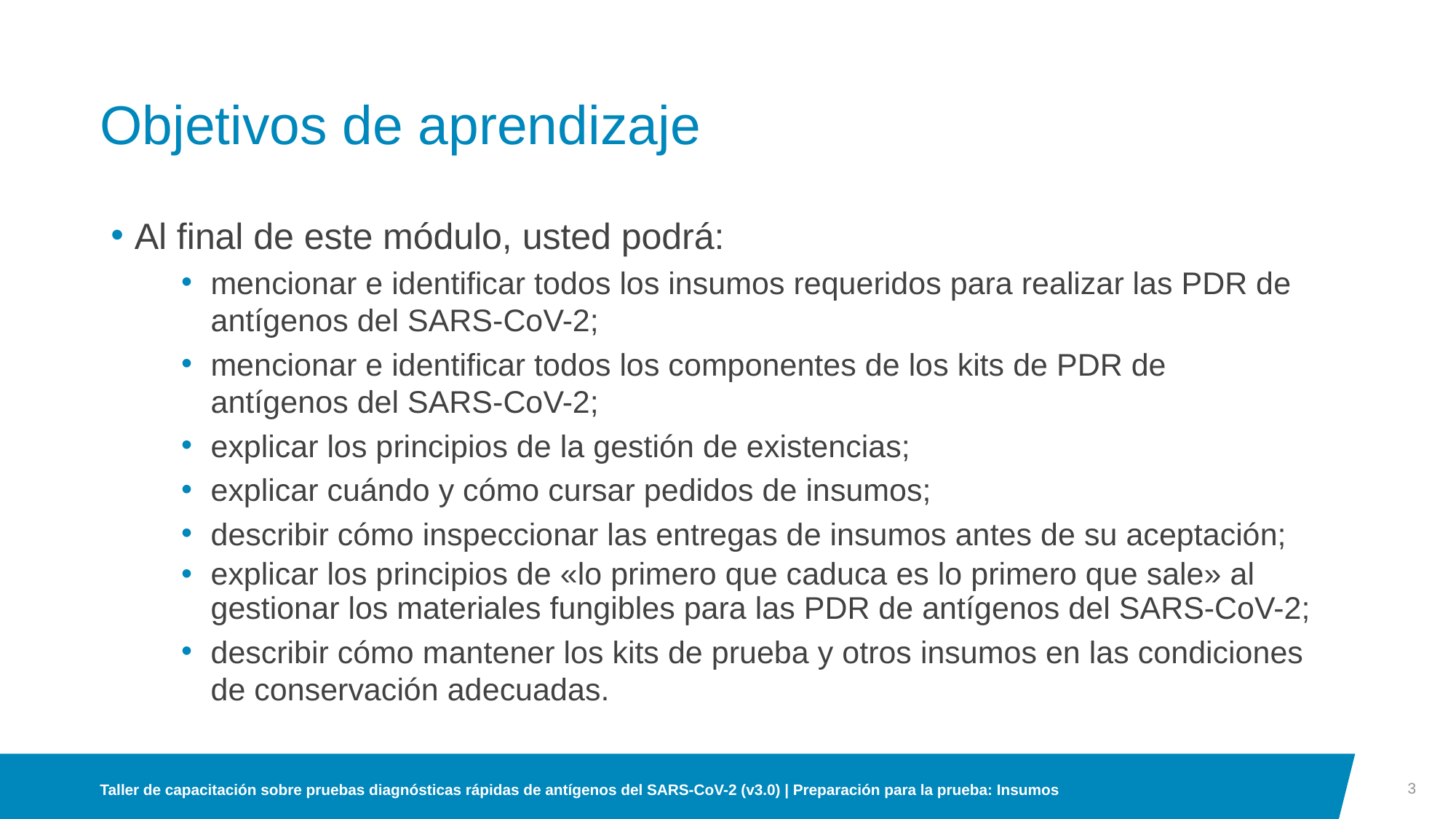

# Objetivos de aprendizaje
Al final de este módulo, usted podrá:
mencionar e identificar todos los insumos requeridos para realizar las PDR de antígenos del SARS-CoV-2;
mencionar e identificar todos los componentes de los kits de PDR de antígenos del SARS-CoV-2;
explicar los principios de la gestión de existencias;
explicar cuándo y cómo cursar pedidos de insumos;
describir cómo inspeccionar las entregas de insumos antes de su aceptación;
explicar los principios de «lo primero que caduca es lo primero que sale» al gestionar los materiales fungibles para las PDR de antígenos del SARS-CoV-2;
describir cómo mantener los kits de prueba y otros insumos en las condiciones de conservación adecuadas.
3
Taller de capacitación sobre pruebas diagnósticas rápidas de antígenos del SARS-CoV-2 (v3.0) | Preparación para la prueba: Insumos